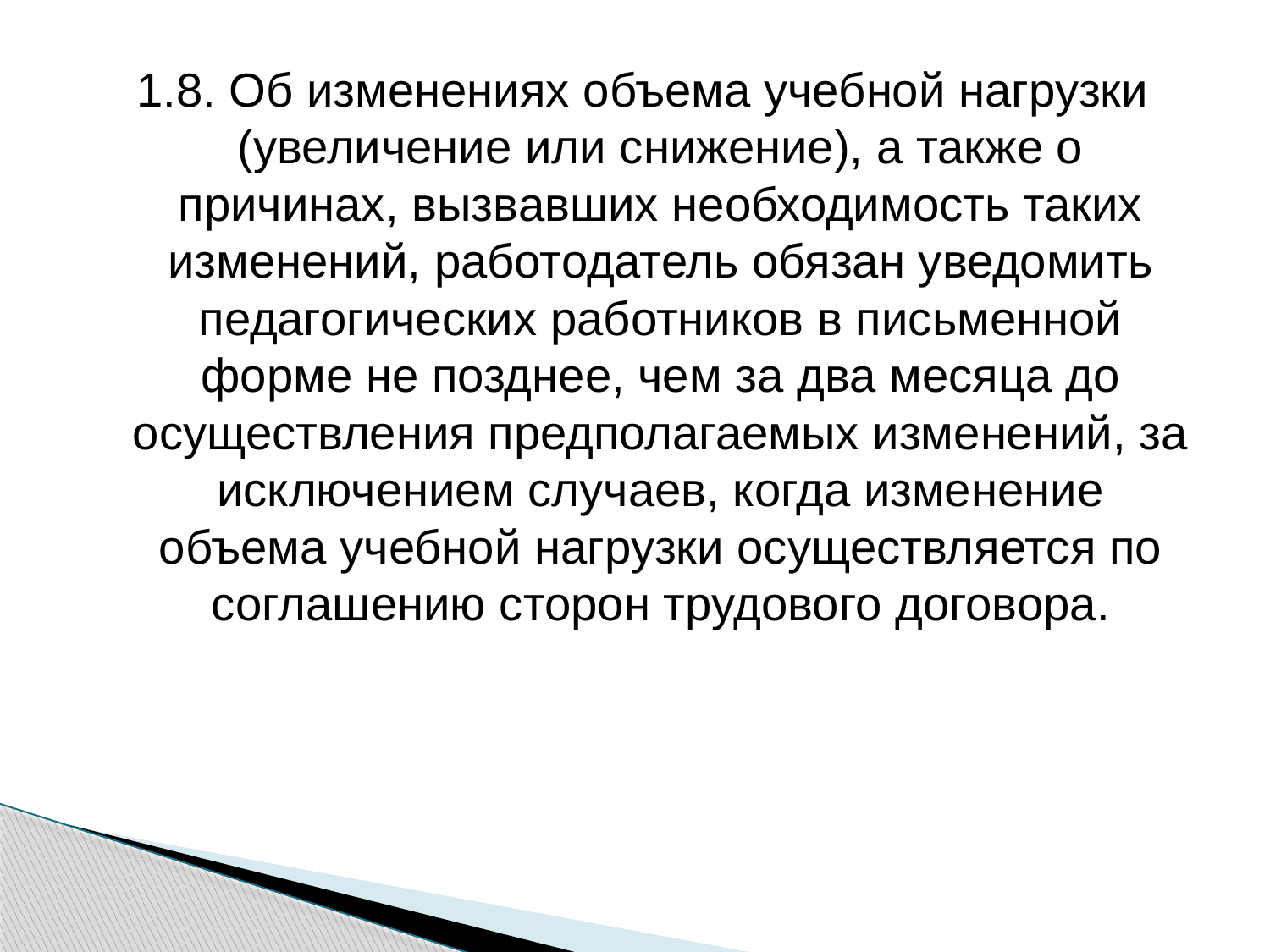

1.8. Об изменениях объема учебной нагрузки (увеличение или снижение), а также о причинах, вызвавших необходимость таких изменений, работодатель обязан уведомить педагогических работников в письменной форме не позднее, чем за два месяца до осуществления предполагаемых изменений, за исключением случаев, когда изменение объема учебной нагрузки осуществляется по соглашению сторон трудового договора.